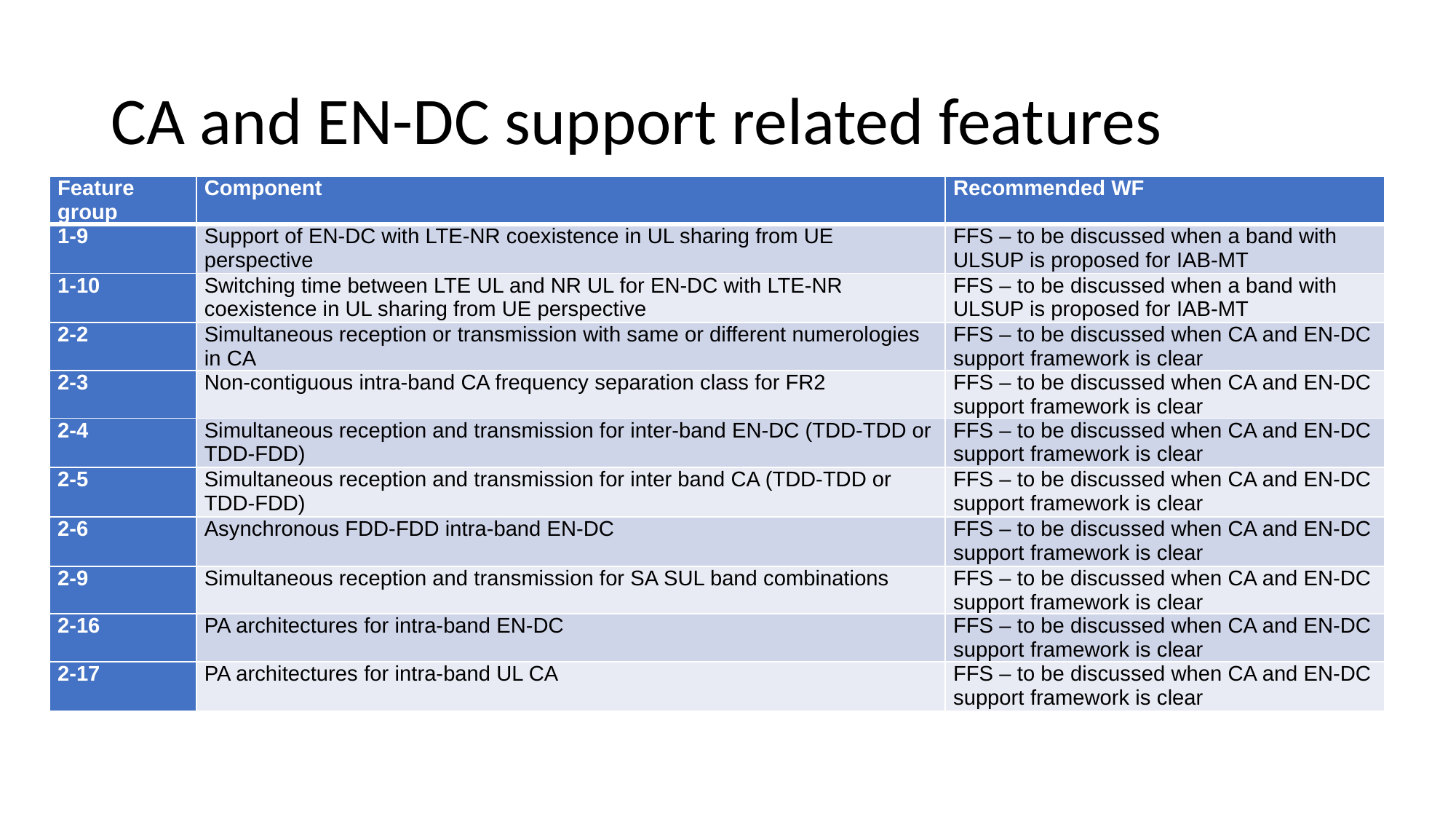

# CA and EN-DC support related features
| Feature group | Component | Recommended WF |
| --- | --- | --- |
| 1-9 | Support of EN-DC with LTE-NR coexistence in UL sharing from UE perspective | FFS – to be discussed when a band with ULSUP is proposed for IAB-MT |
| 1-10 | Switching time between LTE UL and NR UL for EN-DC with LTE-NR coexistence in UL sharing from UE perspective | FFS – to be discussed when a band with ULSUP is proposed for IAB-MT |
| 2-2 | Simultaneous reception or transmission with same or different numerologies in CA | FFS – to be discussed when CA and EN-DC support framework is clear |
| 2-3 | Non-contiguous intra-band CA frequency separation class for FR2 | FFS – to be discussed when CA and EN-DC support framework is clear |
| 2-4 | Simultaneous reception and transmission for inter-band EN-DC (TDD-TDD or TDD-FDD) | FFS – to be discussed when CA and EN-DC support framework is clear |
| 2-5 | Simultaneous reception and transmission for inter band CA (TDD-TDD or TDD-FDD) | FFS – to be discussed when CA and EN-DC support framework is clear |
| 2-6 | Asynchronous FDD-FDD intra-band EN-DC | FFS – to be discussed when CA and EN-DC support framework is clear |
| 2-9 | Simultaneous reception and transmission for SA SUL band combinations | FFS – to be discussed when CA and EN-DC support framework is clear |
| 2-16 | PA architectures for intra-band EN-DC | FFS – to be discussed when CA and EN-DC support framework is clear |
| 2-17 | PA architectures for intra-band UL CA | FFS – to be discussed when CA and EN-DC support framework is clear |